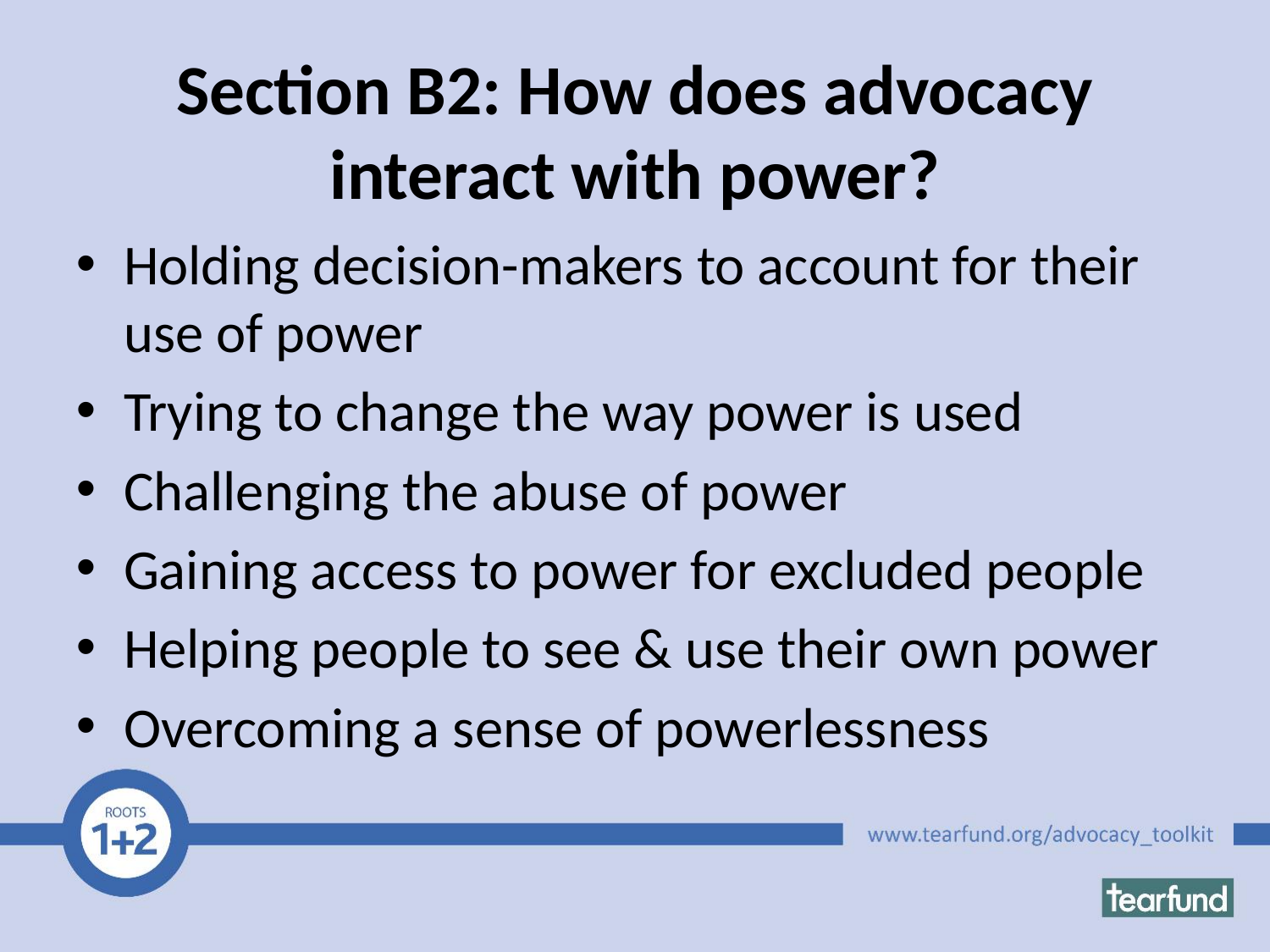

# Section B2: How does advocacy interact with power?
Holding decision-makers to account for their use of power
Trying to change the way power is used
Challenging the abuse of power
Gaining access to power for excluded people
Helping people to see & use their own power
Overcoming a sense of powerlessness